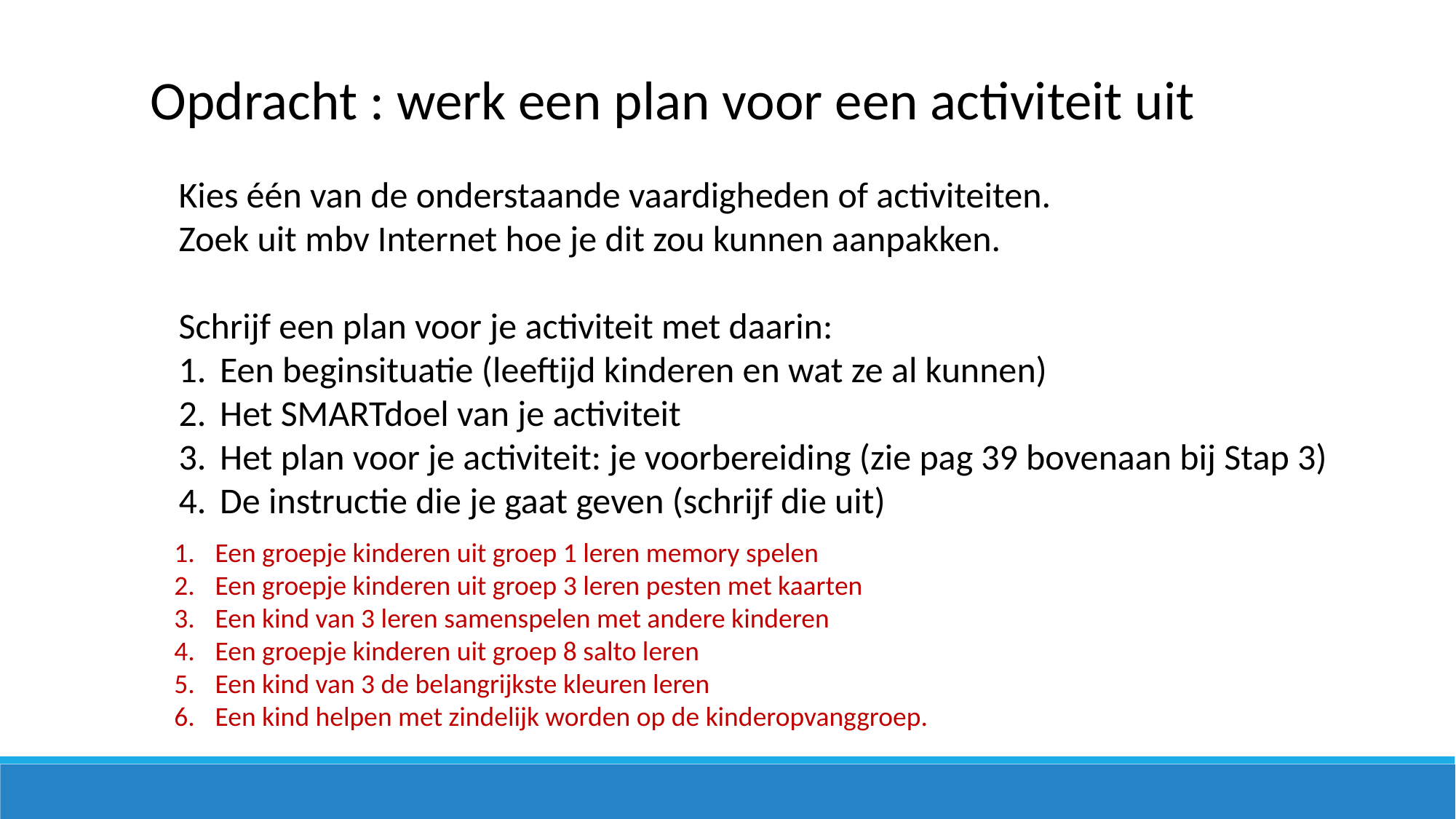

Opdracht : werk een plan voor een activiteit uit
Kies één van de onderstaande vaardigheden of activiteiten.
Zoek uit mbv Internet hoe je dit zou kunnen aanpakken.

Schrijf een plan voor je activiteit met daarin:
Een beginsituatie (leeftijd kinderen en wat ze al kunnen)
Het SMARTdoel van je activiteit
Het plan voor je activiteit: je voorbereiding (zie pag 39 bovenaan bij Stap 3)
De instructie die je gaat geven (schrijf die uit)
Een groepje kinderen uit groep 1 leren memory spelen
Een groepje kinderen uit groep 3 leren pesten met kaarten
Een kind van 3 leren samenspelen met andere kinderen
Een groepje kinderen uit groep 8 salto leren
Een kind van 3 de belangrijkste kleuren leren
Een kind helpen met zindelijk worden op de kinderopvanggroep.